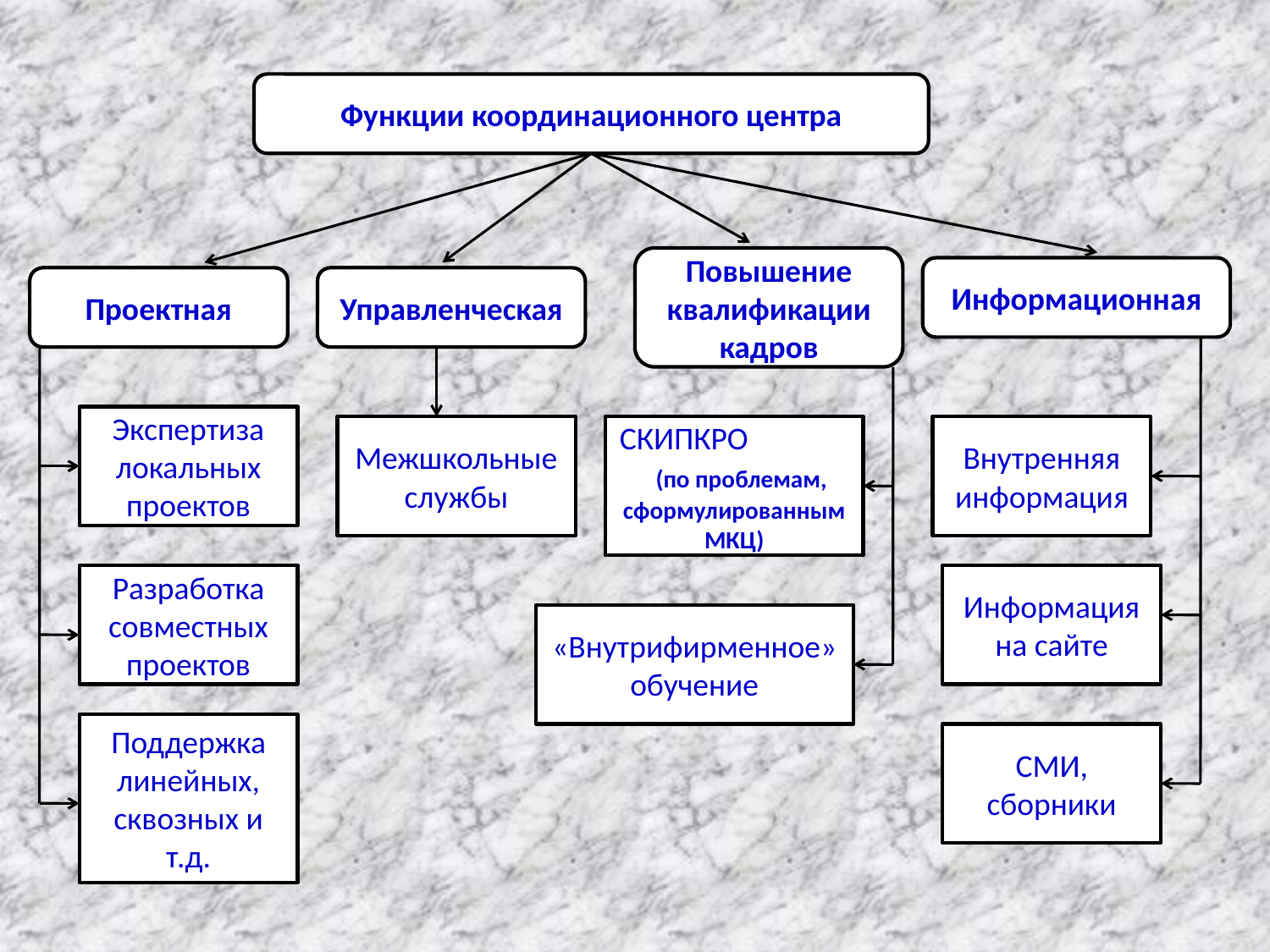

Функции координационного центра
Повышение квалификации кадров
Информационная
Проектная
Управленческая
Экспертиза локальных проектов
Межшкольные службы
СКИПКРО                 (по проблемам, сформулированным МКЦ)
Внутренняя информация
Разработка совместных проектов
Информация на сайте
«Внутрифирменное» обучение
Поддержка линейных, сквозных и т.д.
СМИ, сборники